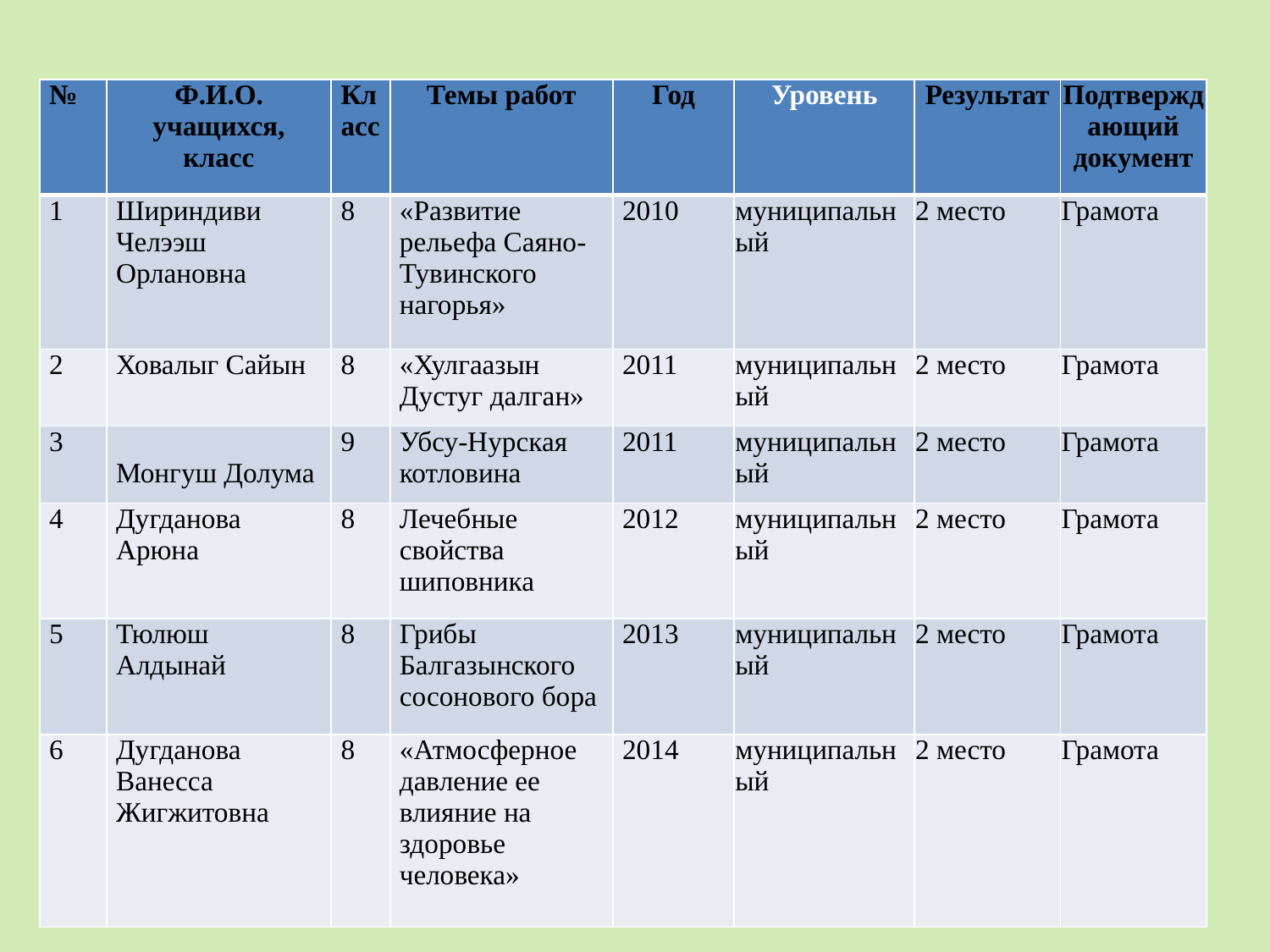

#
| № | Ф.И.О. учащихся, класс | Класс | Темы работ | Год | Уровень | Результат | Подтверждающий документ |
| --- | --- | --- | --- | --- | --- | --- | --- |
| 1 | Шириндиви Челээш Орлановна | 8 | «Развитие рельефа Саяно-Тувинского нагорья» | 2010 | муниципальный | 2 место | Грамота |
| 2 | Ховалыг Сайын | 8 | «Хулгаазын Дустуг далган» | 2011 | муниципальный | 2 место | Грамота |
| 3 | Монгуш Долума | 9 | Убсу-Нурская котловина | 2011 | муниципальный | 2 место | Грамота |
| 4 | Дугданова Арюна | 8 | Лечебные свойства шиповника | 2012 | муниципальный | 2 место | Грамота |
| 5 | Тюлюш Алдынай | 8 | Грибы Балгазынского сосонового бора | 2013 | муниципальный | 2 место | Грамота |
| 6 | Дугданова Ванесса Жигжитовна | 8 | «Атмосферное давление ее влияние на здоровье человека» | 2014 | муниципальный | 2 место | Грамота |